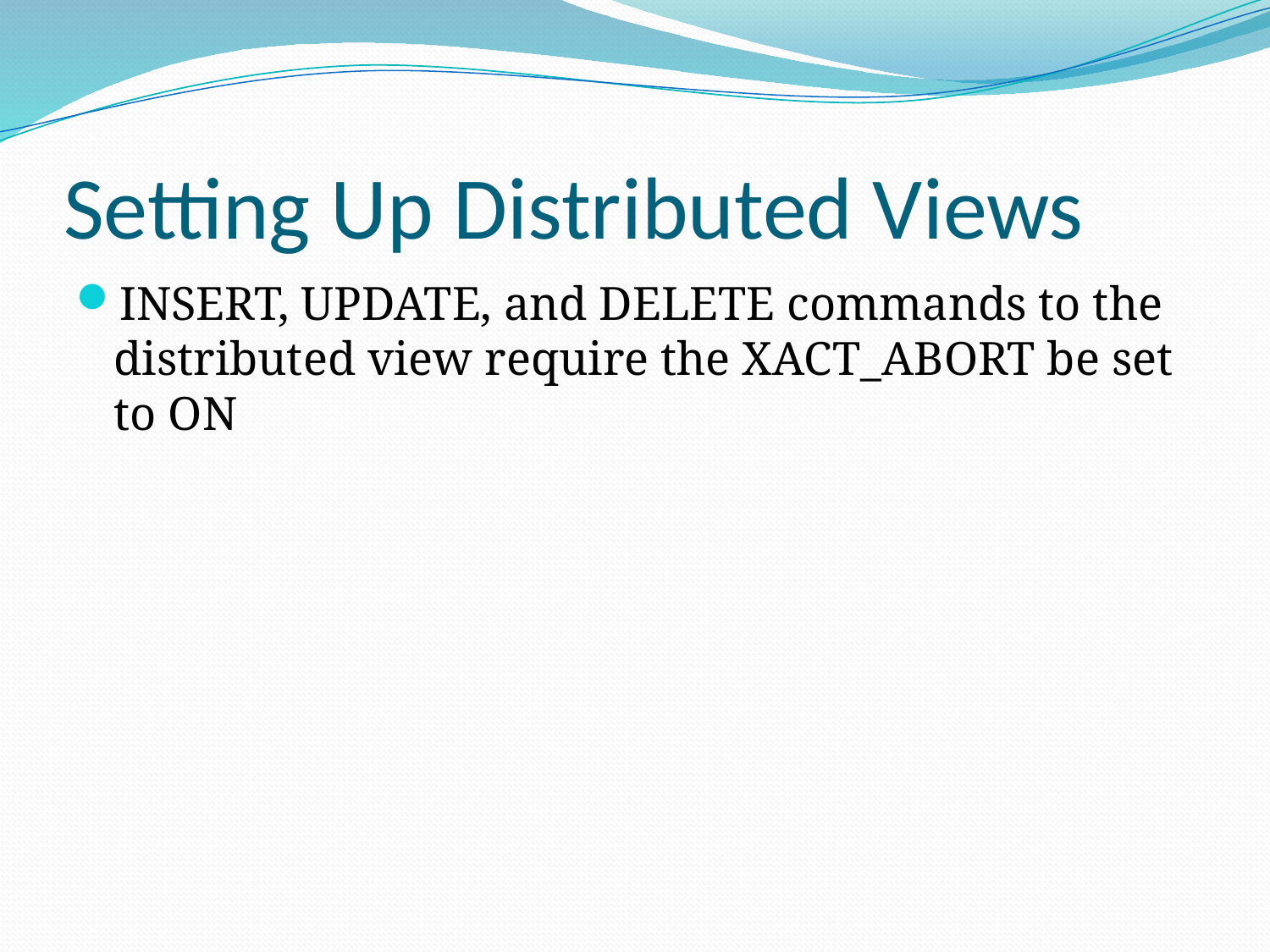

# Setting Up Distributed Views
INSERT, UPDATE, and DELETE commands to the distributed view require the XACT_ABORT be set to ON